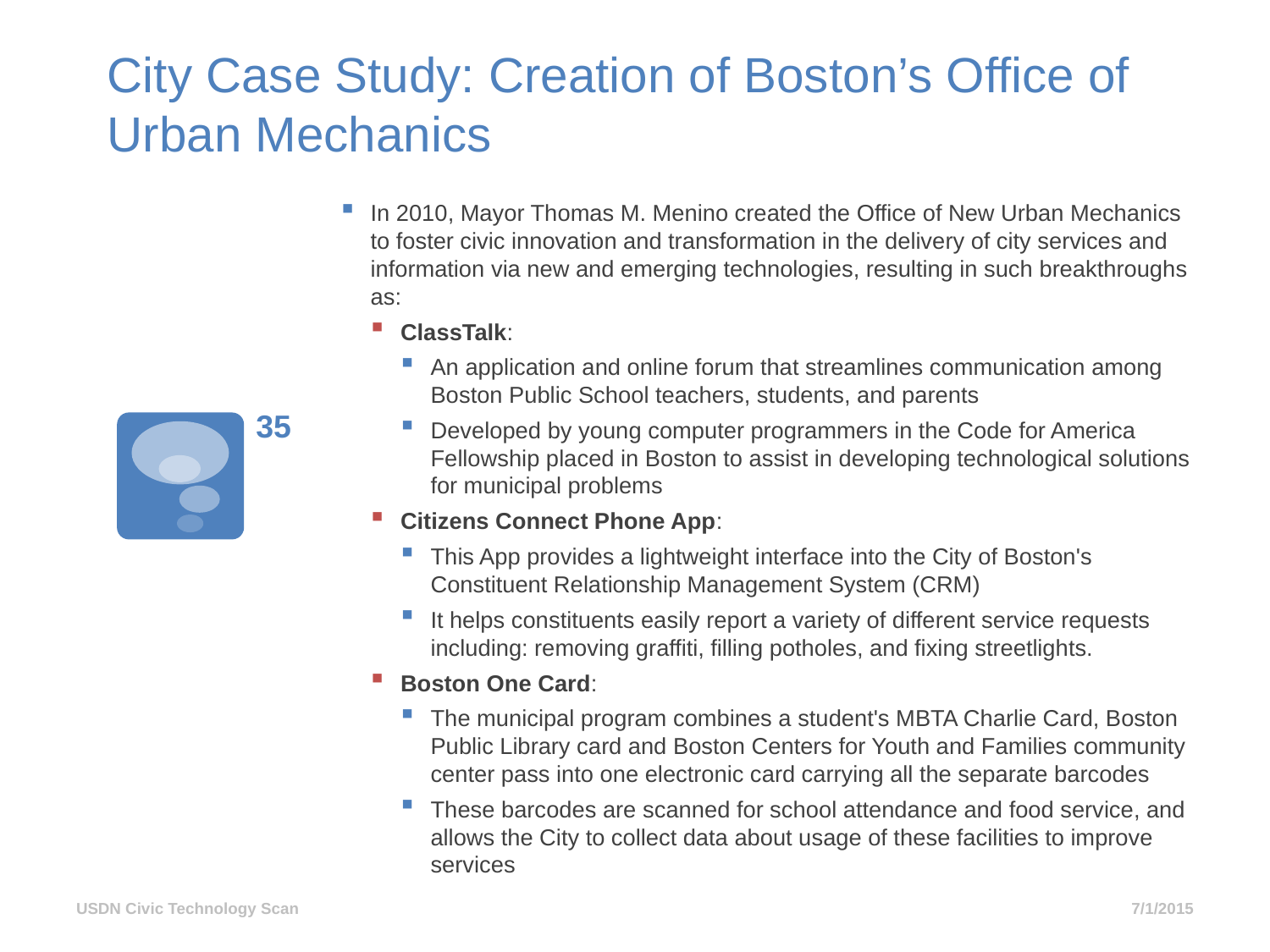

# City Case Study: Creation of Boston’s Office of Urban Mechanics
In 2010, Mayor Thomas M. Menino created the Office of New Urban Mechanics to foster civic innovation and transformation in the delivery of city services and information via new and emerging technologies, resulting in such breakthroughs as:
ClassTalk:
An application and online forum that streamlines communication among Boston Public School teachers, students, and parents
Developed by young computer programmers in the Code for America Fellowship placed in Boston to assist in developing technological solutions for municipal problems
Citizens Connect Phone App:
This App provides a lightweight interface into the City of Boston's Constituent Relationship Management System (CRM)
It helps constituents easily report a variety of different service requests including: removing graffiti, filling potholes, and fixing streetlights.
Boston One Card:
The municipal program combines a student's MBTA Charlie Card, Boston Public Library card and Boston Centers for Youth and Families community center pass into one electronic card carrying all the separate barcodes
These barcodes are scanned for school attendance and food service, and allows the City to collect data about usage of these facilities to improve services

35
USDN Civic Technology Scan
7/1/2015